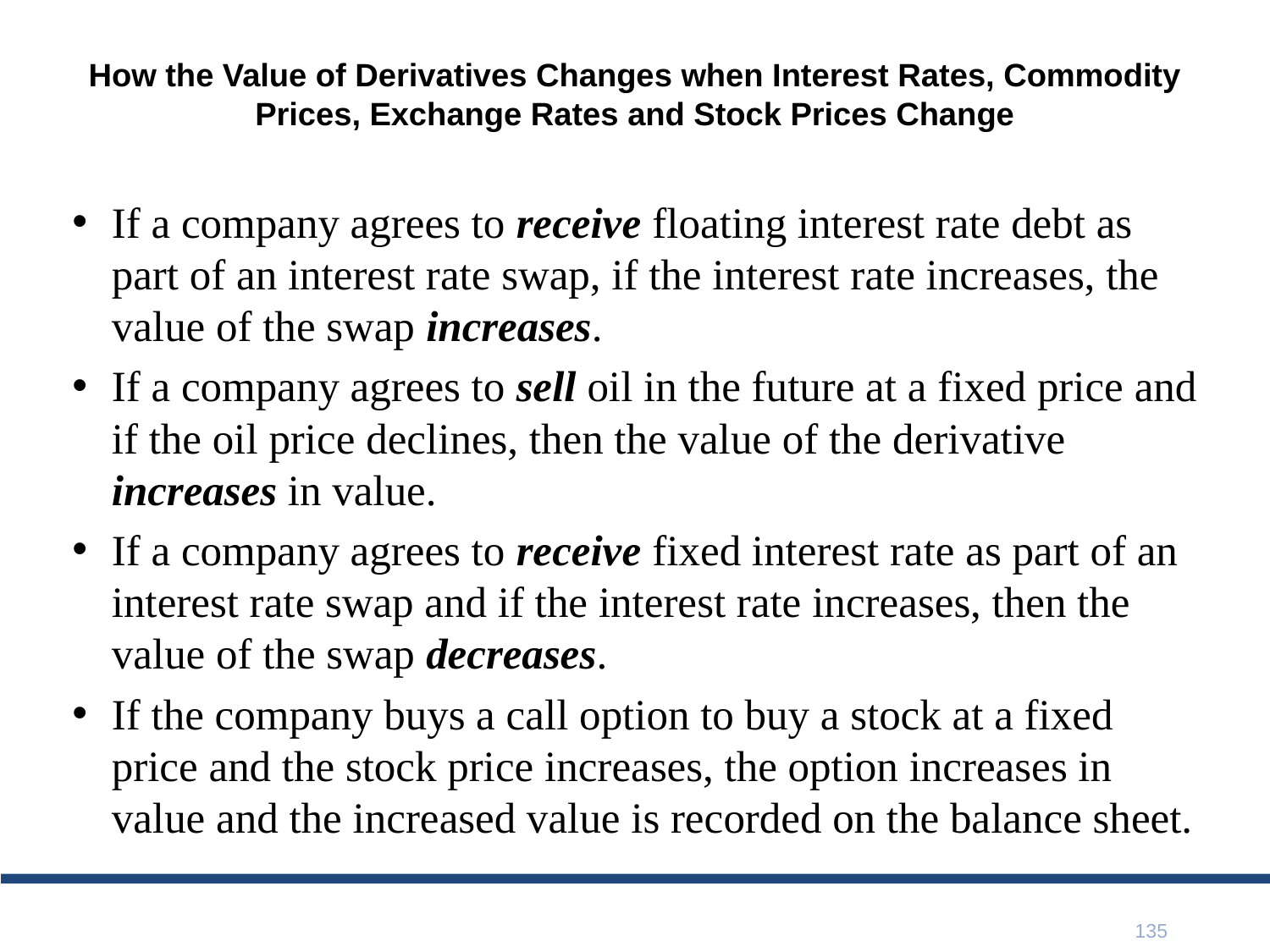

# How the Value of Derivatives Changes when Interest Rates, Commodity Prices, Exchange Rates and Stock Prices Change
If a company agrees to receive floating interest rate debt as part of an interest rate swap, if the interest rate increases, the value of the swap increases.
If a company agrees to sell oil in the future at a fixed price and if the oil price declines, then the value of the derivative increases in value.
If a company agrees to receive fixed interest rate as part of an interest rate swap and if the interest rate increases, then the value of the swap decreases.
If the company buys a call option to buy a stock at a fixed price and the stock price increases, the option increases in value and the increased value is recorded on the balance sheet.

135